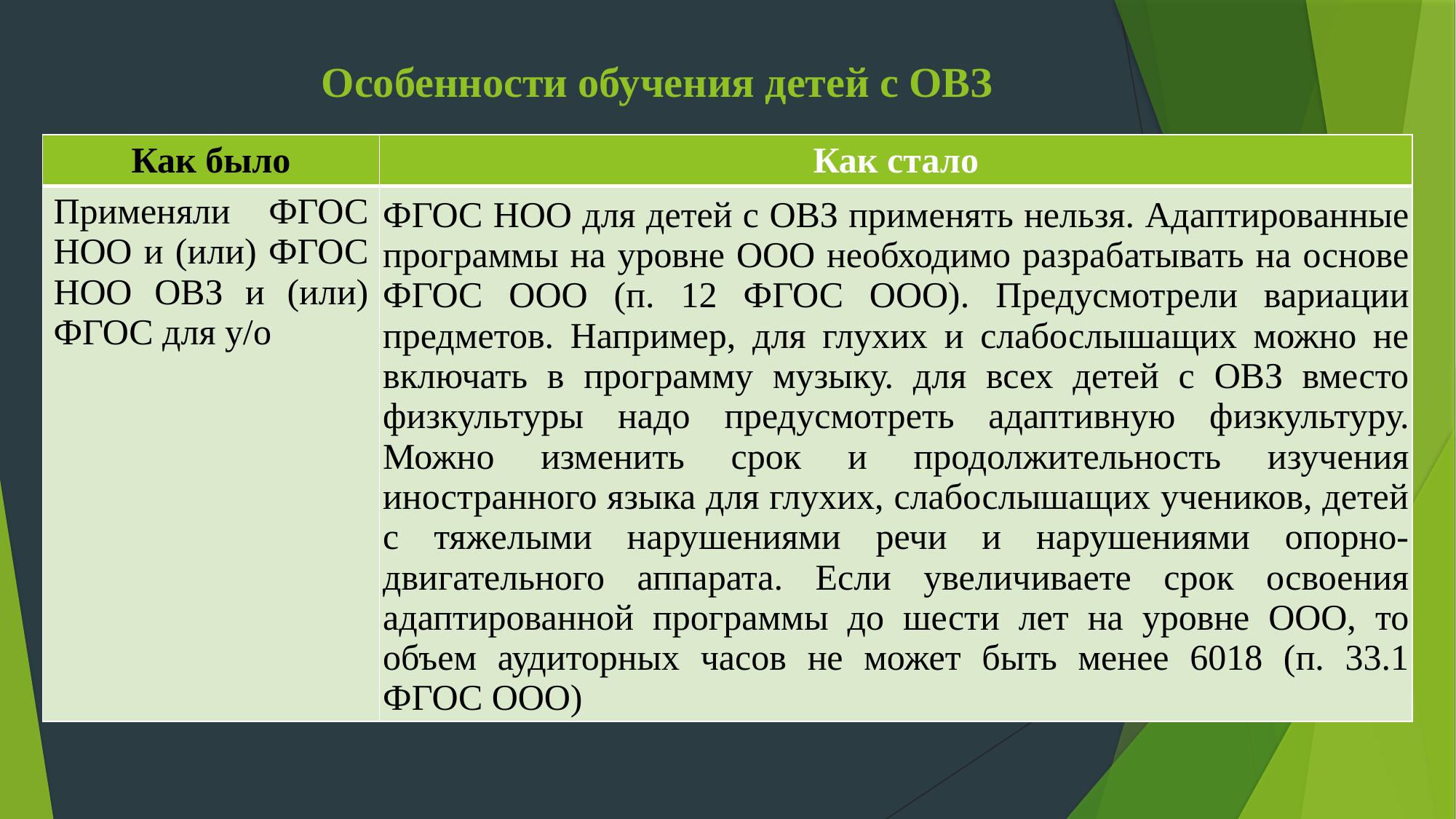

# Особенности обучения детей с ОВЗ
| Как было | Как стало |
| --- | --- |
| Применяли ФГОС НОО и (или) ФГОС НОО ОВЗ и (или) ФГОС для у/о | ФГОС НОО для детей с ОВЗ применять нельзя. Адаптированные программы на уровне ООО необходимо разрабатывать на основе ФГОС ООО (п. 12 ФГОС ООО). Предусмотрели вариации предметов. Например, для глухих и слабослышащих можно не включать в программу музыку. для всех детей с ОВЗ вместо физкультуры надо предусмотреть адаптивную физкультуру. Можно изменить срок и продолжительность изучения иностранного языка для глухих, слабослышащих учеников, детей с тяжелыми нарушениями речи и нарушениями опорно-двигательного аппарата. Если увеличиваете срок освоения адаптированной программы до шести лет на уровне ООО, то объем аудиторных часов не может быть менее 6018 (п. 33.1 ФГОС ООО) |